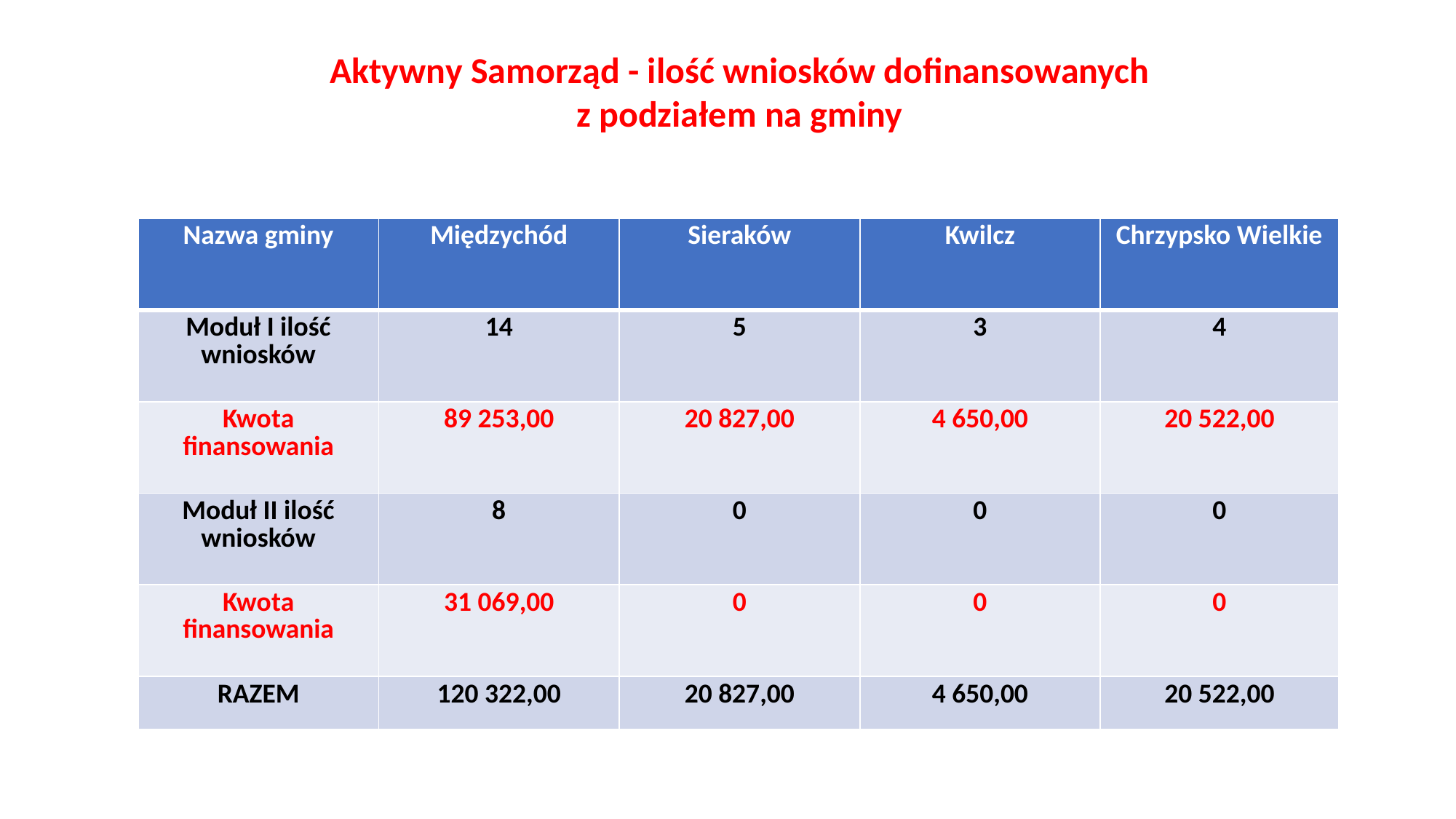

Aktywny Samorząd - ilość wniosków dofinansowanych
z podziałem na gminy
| Nazwa gminy | Międzychód | Sieraków | Kwilcz | Chrzypsko Wielkie |
| --- | --- | --- | --- | --- |
| Moduł I ilość wniosków | 14 | 5 | 3 | 4 |
| Kwota finansowania | 89 253,00 | 20 827,00 | 4 650,00 | 20 522,00 |
| Moduł II ilość wniosków | 8 | 0 | 0 | 0 |
| Kwota finansowania | 31 069,00 | 0 | 0 | 0 |
| RAZEM | 120 322,00 | 20 827,00 | 4 650,00 | 20 522,00 |